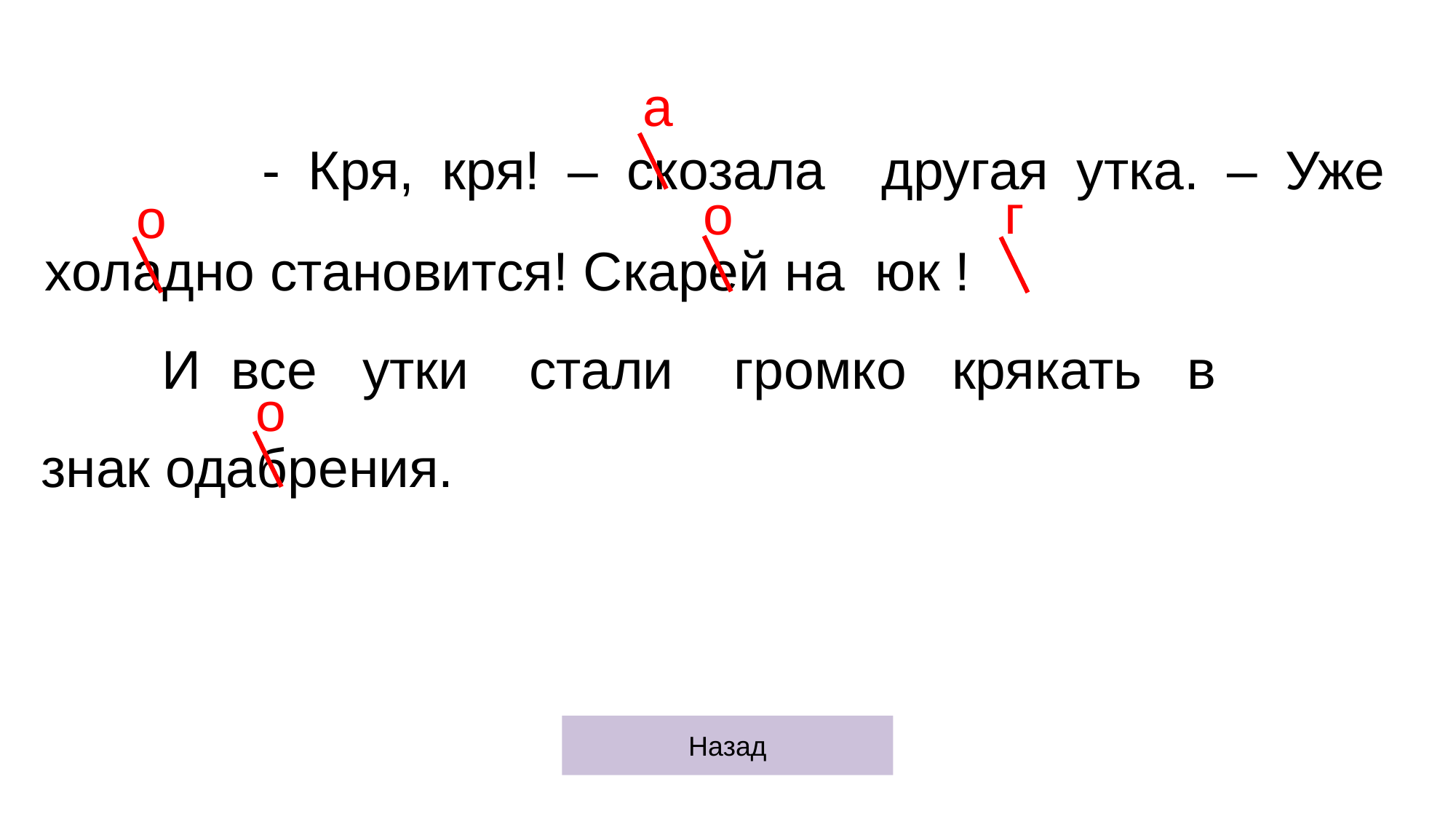

а
        - Кря, кря! – скозала  другая утка. – Уже холадно становится! Скарей на  юк !
          И  все   утки    стали    громко   крякать   в
  знак одабрения.
г
о
о
о
Назад